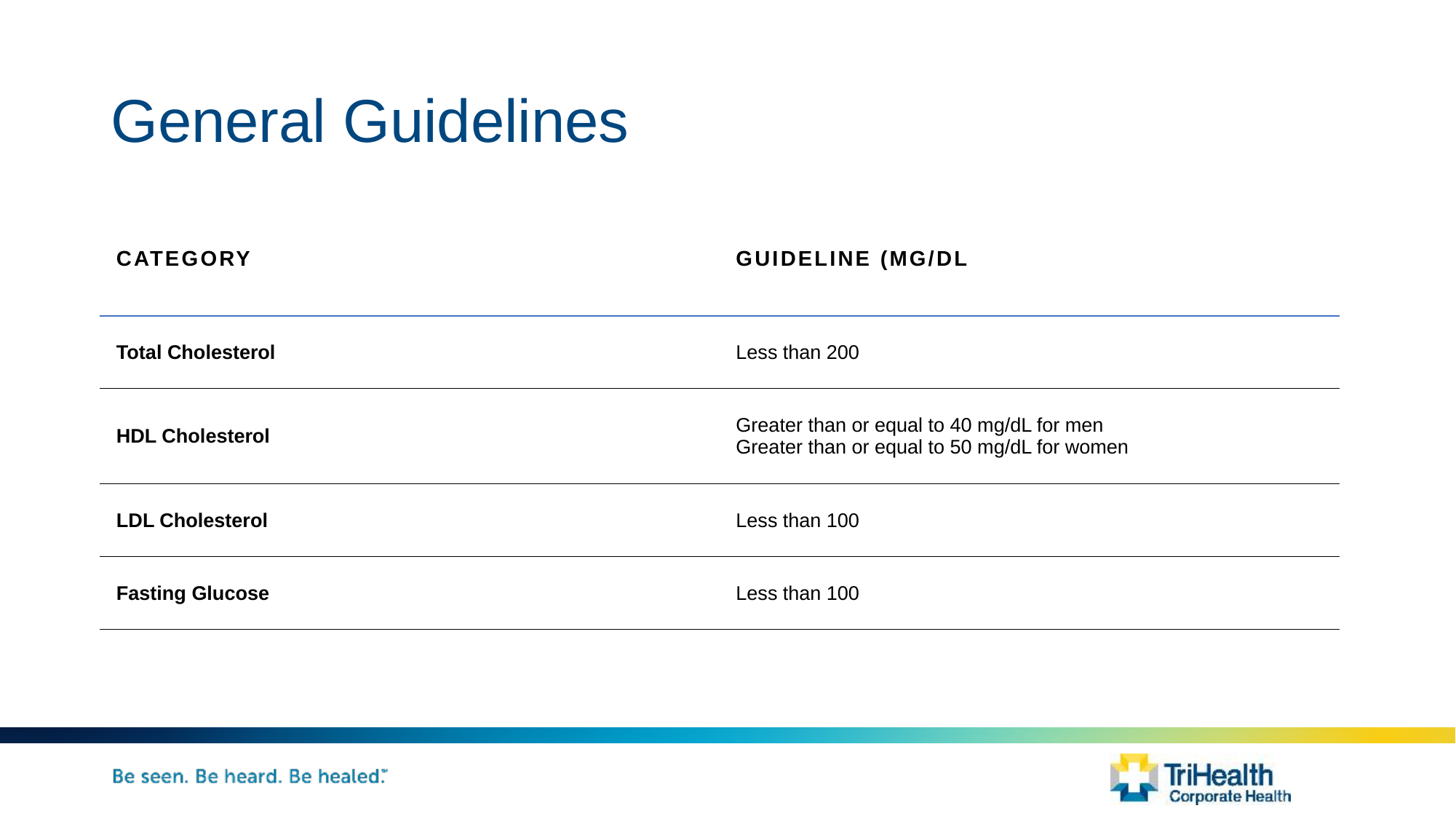

# General Guidelines
| Category | Guideline (mg/dL |
| --- | --- |
| Total Cholesterol | Less than 200 |
| HDL Cholesterol | Greater than or equal to 40 mg/dL for men Greater than or equal to 50 mg/dL for women |
| LDL Cholesterol | Less than 100 |
| Fasting Glucose | Less than 100 |